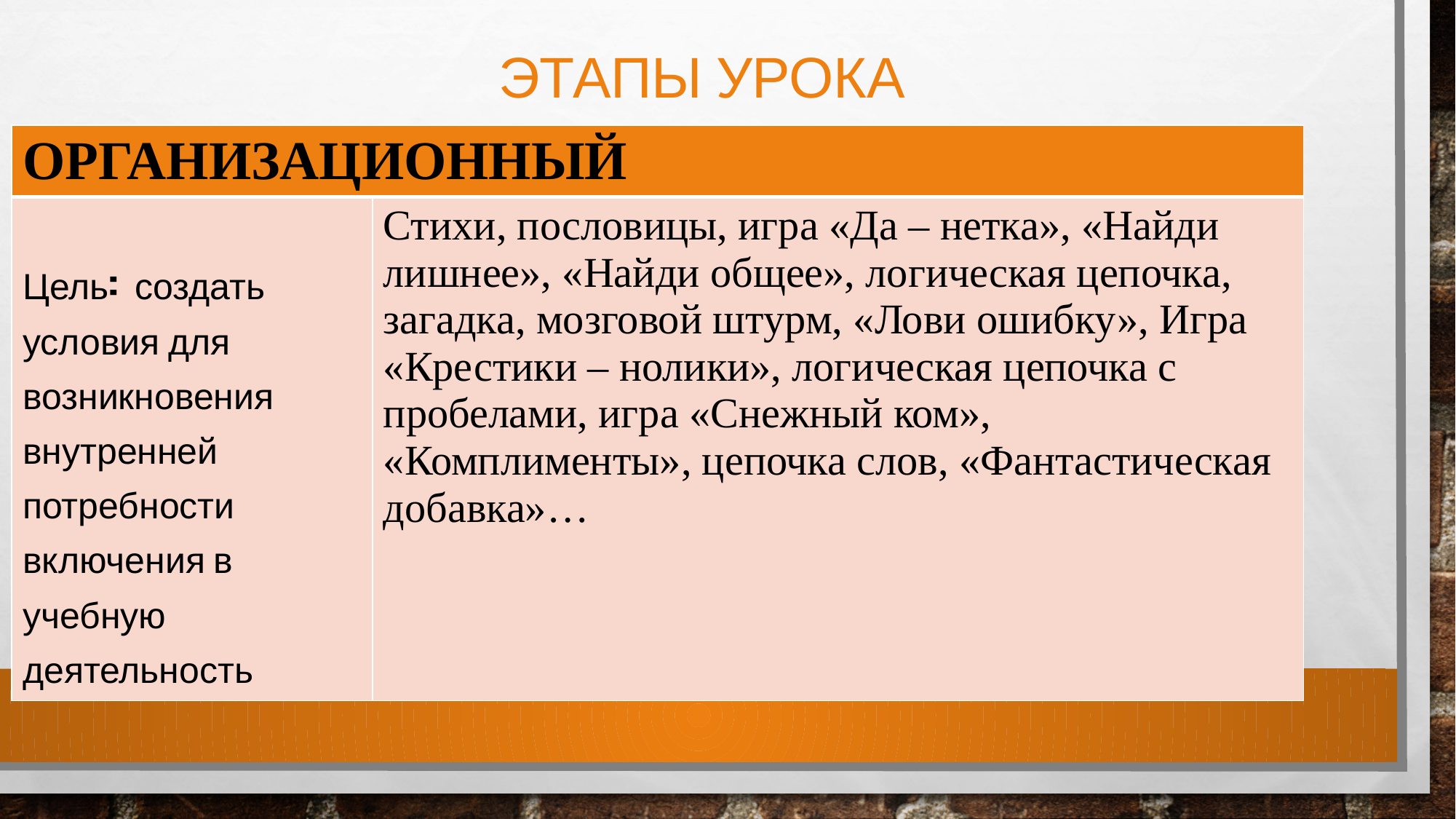

# Этапы урока
| ОРГАНИЗАЦИОННЫЙ |  |
| --- | --- |
| Цель: создать условия для возникновения внутренней потребности включения в учебную деятельность | Стихи, пословицы, игра «Да – нетка», «Найди лишнее», «Найди общее», логическая цепочка, загадка, мозговой штурм, «Лови ошибку», Игра «Крестики – нолики», логическая цепочка с пробелами, игра «Снежный ком», «Комплименты», цепочка слов, «Фантастическая добавка»… |